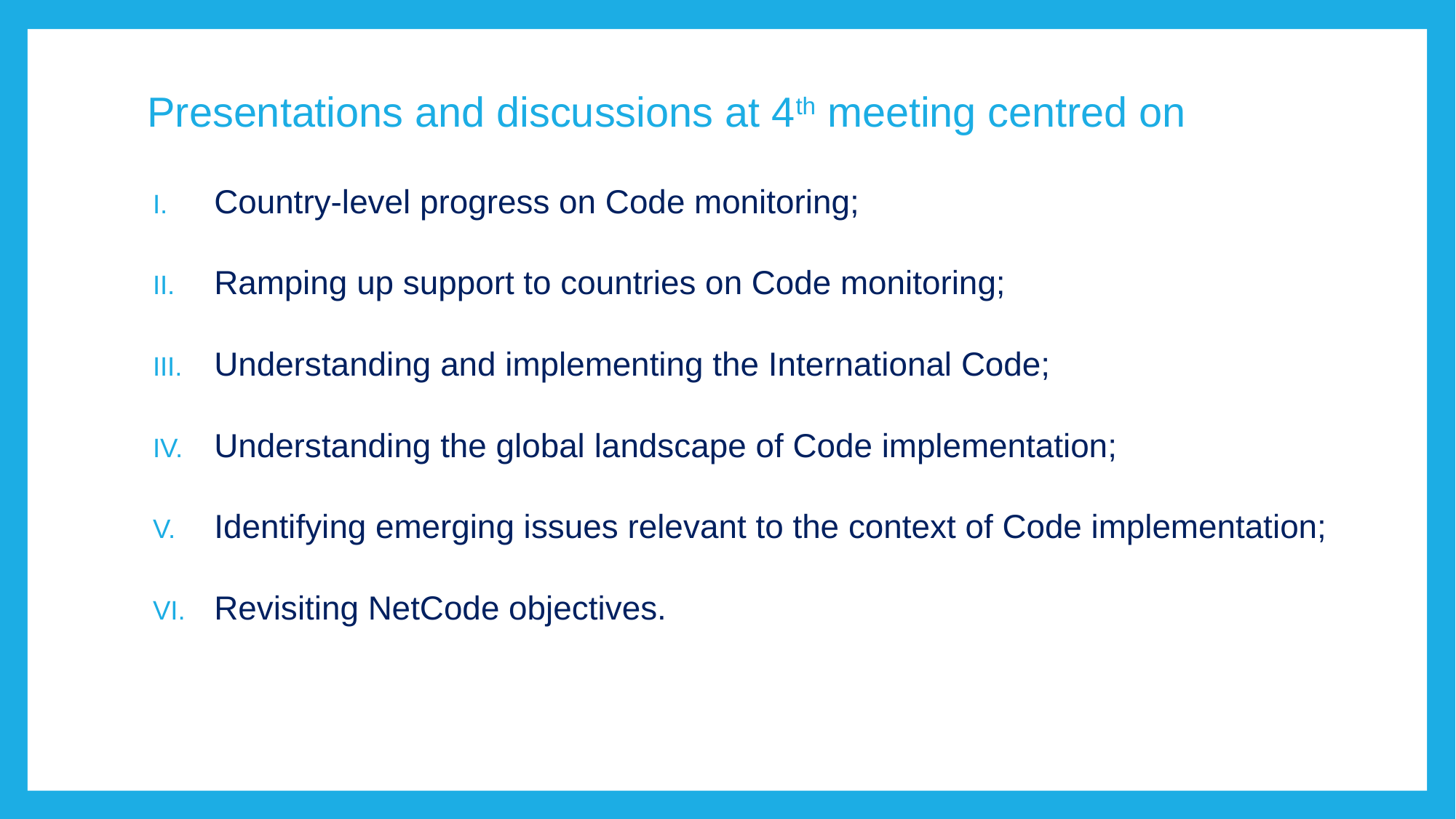

# Presentations and discussions at 4th meeting centred on
Country-level progress on Code monitoring;
Ramping up support to countries on Code monitoring;
Understanding and implementing the International Code;
Understanding the global landscape of Code implementation;
Identifying emerging issues relevant to the context of Code implementation;
Revisiting NetCode objectives.